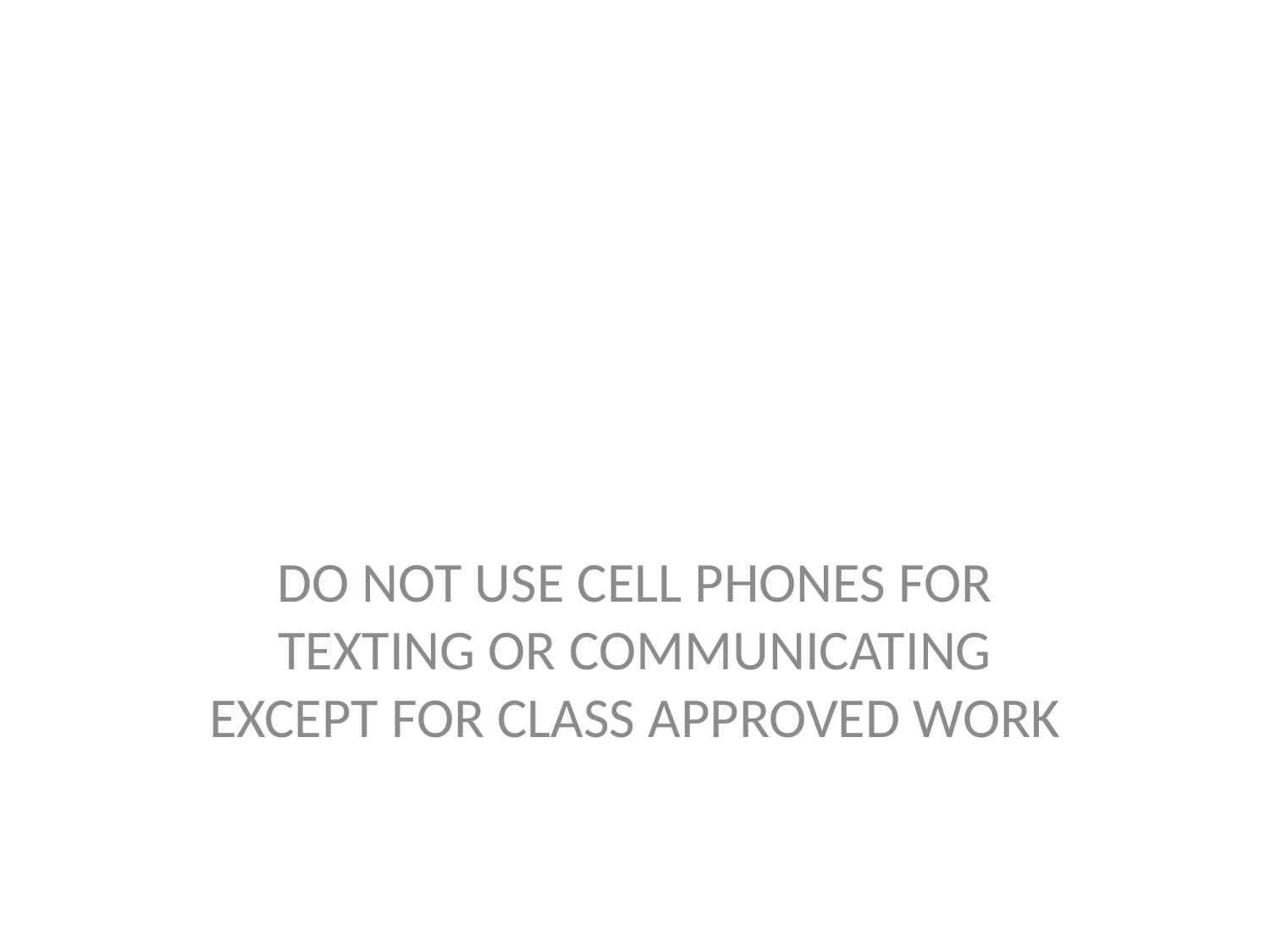

#
DO NOT USE CELL PHONES FOR TEXTING OR COMMUNICATING EXCEPT FOR CLASS APPROVED WORK